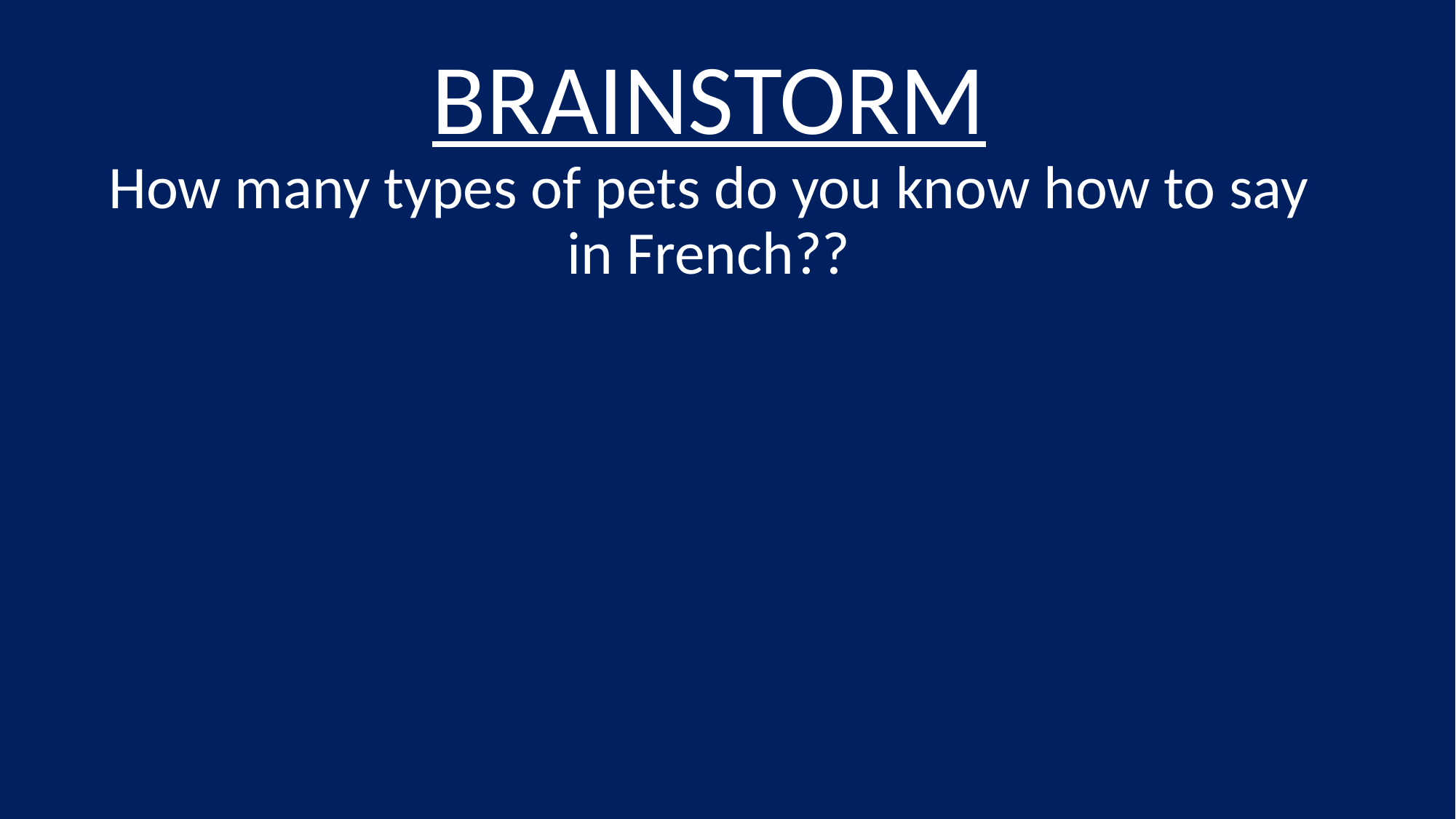

# BRAINSTORM How many types of pets do you know how to say in French??